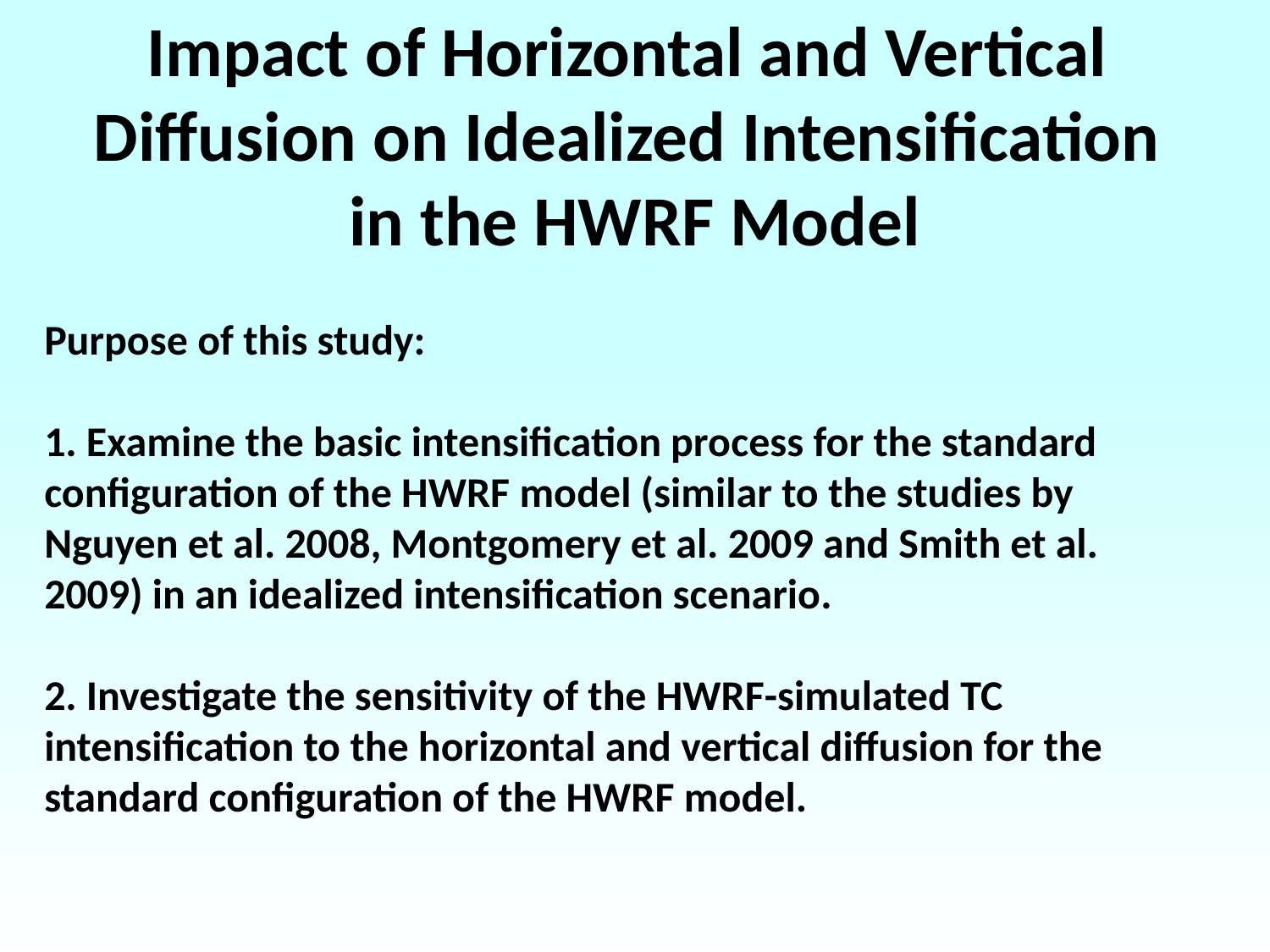

Impact of Horizontal and Vertical
Diffusion on Idealized Intensification
in the HWRF Model
Purpose of this study:

1. Examine the basic intensification process for the standard configuration of the HWRF model (similar to the studies by Nguyen et al. 2008, Montgomery et al. 2009 and Smith et al. 2009) in an idealized intensification scenario.

2. Investigate the sensitivity of the HWRF-simulated TC intensification to the horizontal and vertical diffusion for the standard configuration of the HWRF model.